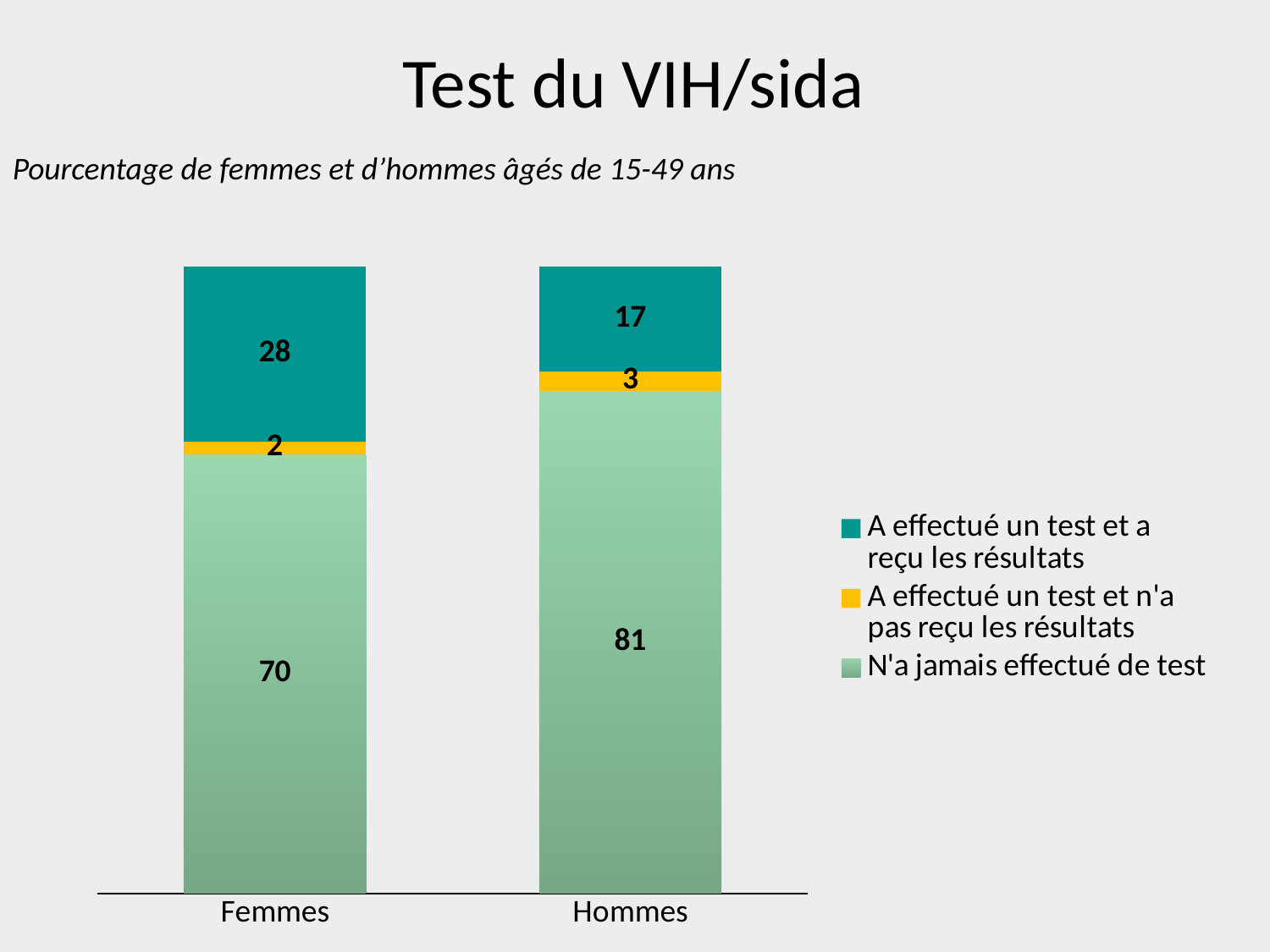

# Test du VIH/sida
Pourcentage de femmes et d’hommes âgés de 15-49 ans

### Chart

| Category | N'a jamais effectué de test | A effectué un test et n'a pas reçu les résultats | A effectué un test et a reçu les résultats |
|---|---|---|---|
| Femmes | 70.0 | 2.0 | 28.0 |
| Hommes | 81.0 | 3.0 | 17.0 |